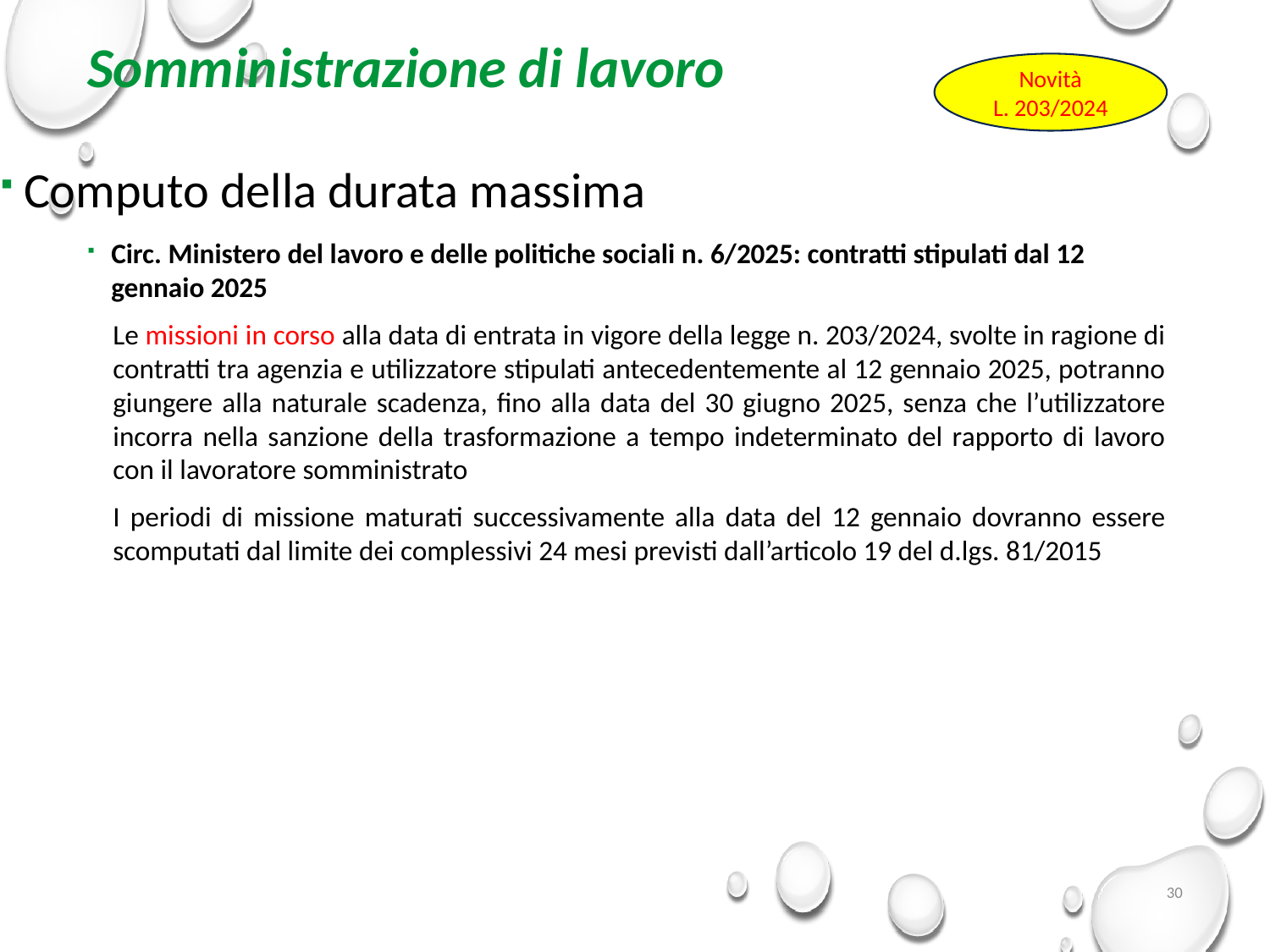

# Somministrazione di lavoro
Novità
L. 203/2024
Computo della durata massima

Circ. Ministero del lavoro e delle politiche sociali n. 6/2025: contratti stipulati dal 12 gennaio 2025
Le missioni in corso alla data di entrata in vigore della legge n. 203/2024, svolte in ragione di contratti tra agenzia e utilizzatore stipulati antecedentemente al 12 gennaio 2025, potranno giungere alla naturale scadenza, fino alla data del 30 giugno 2025, senza che l’utilizzatore incorra nella sanzione della trasformazione a tempo indeterminato del rapporto di lavoro con il lavoratore somministrato
I periodi di missione maturati successivamente alla data del 12 gennaio dovranno essere scomputati dal limite dei complessivi 24 mesi previsti dall’articolo 19 del d.lgs. 81/2015
30